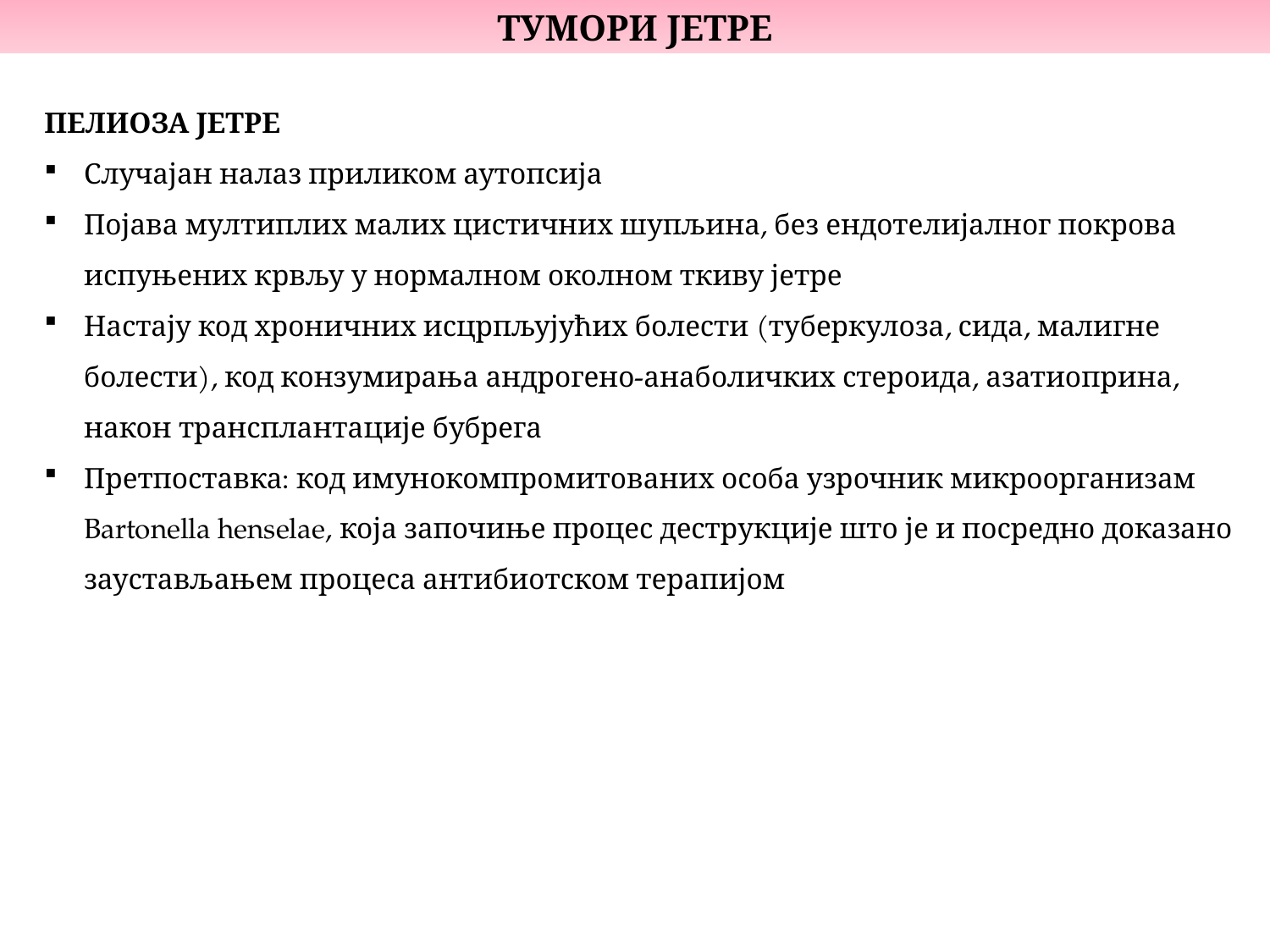

ТУМОРИ ЈЕТРЕ
ПЕЛИОЗА ЈЕТРЕ
Случајан налаз приликом аутопсија
Појава мултиплих малих цистичних шупљина, без ендотелијалног покрова  испуњених крвљу у нормалном околном ткиву јетре
Настају код хроничних исцрпљујућих болести (туберкулоза, сида, малигне болести), код конзумирања андрогено-анаболичких стероида, азатиоприна, након трансплантације бубрега
Претпоставка: код имунокомпромитованих особа узрочник микроорганизам Bartonella henselae, која започиње процес деструкције што је и посредно доказано заустављањем процеса антибиотском терапијом